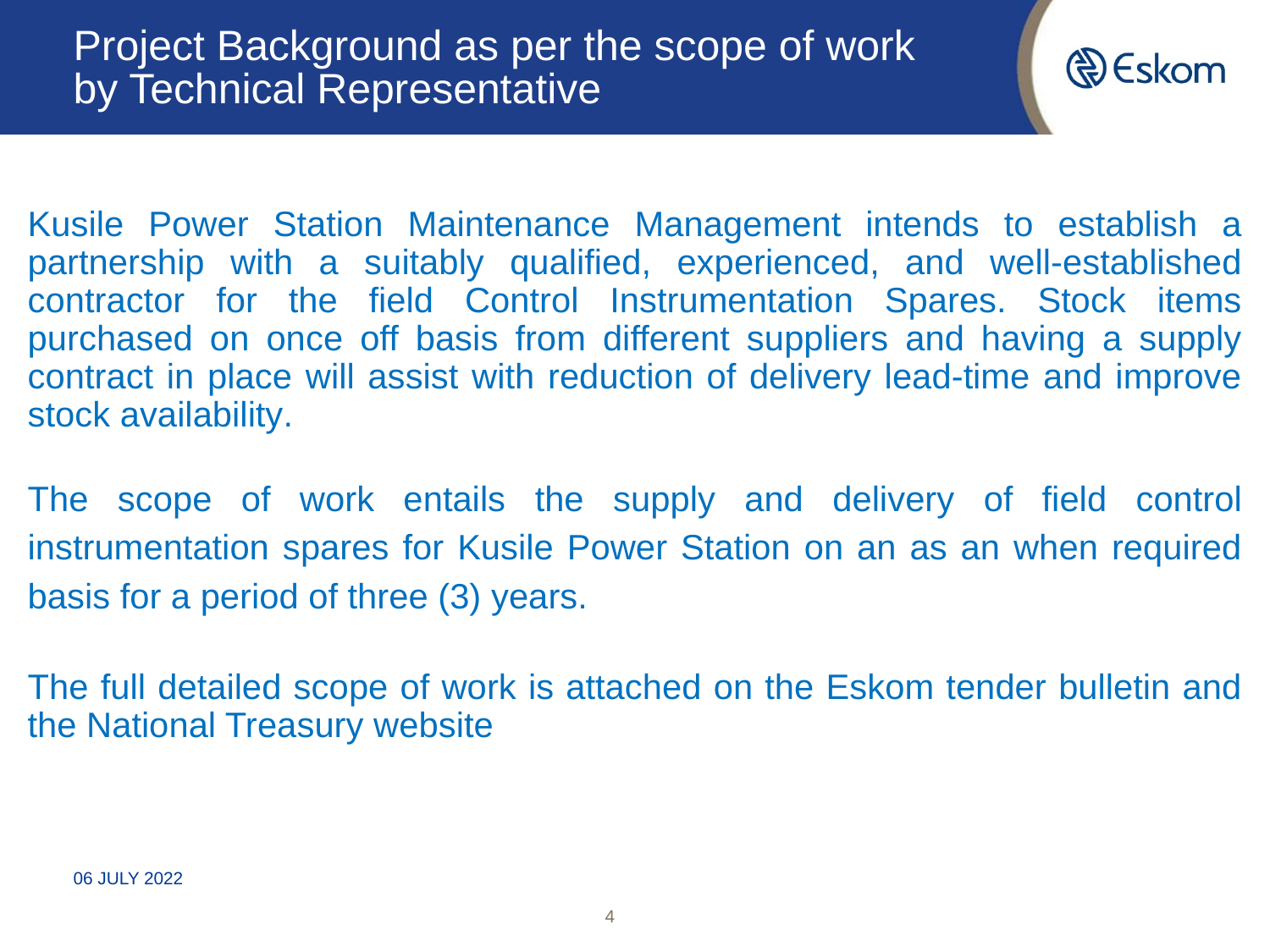

# Project Background as per the scope of work by Technical Representative
Kusile Power Station Maintenance Management intends to establish a partnership with a suitably qualified, experienced, and well-established contractor for the field Control Instrumentation Spares. Stock items purchased on once off basis from different suppliers and having a supply contract in place will assist with reduction of delivery lead-time and improve stock availability.
The scope of work entails the supply and delivery of field control instrumentation spares for Kusile Power Station on an as an when required basis for a period of three (3) years.
The full detailed scope of work is attached on the Eskom tender bulletin and the National Treasury website

06 JULY 2022

4